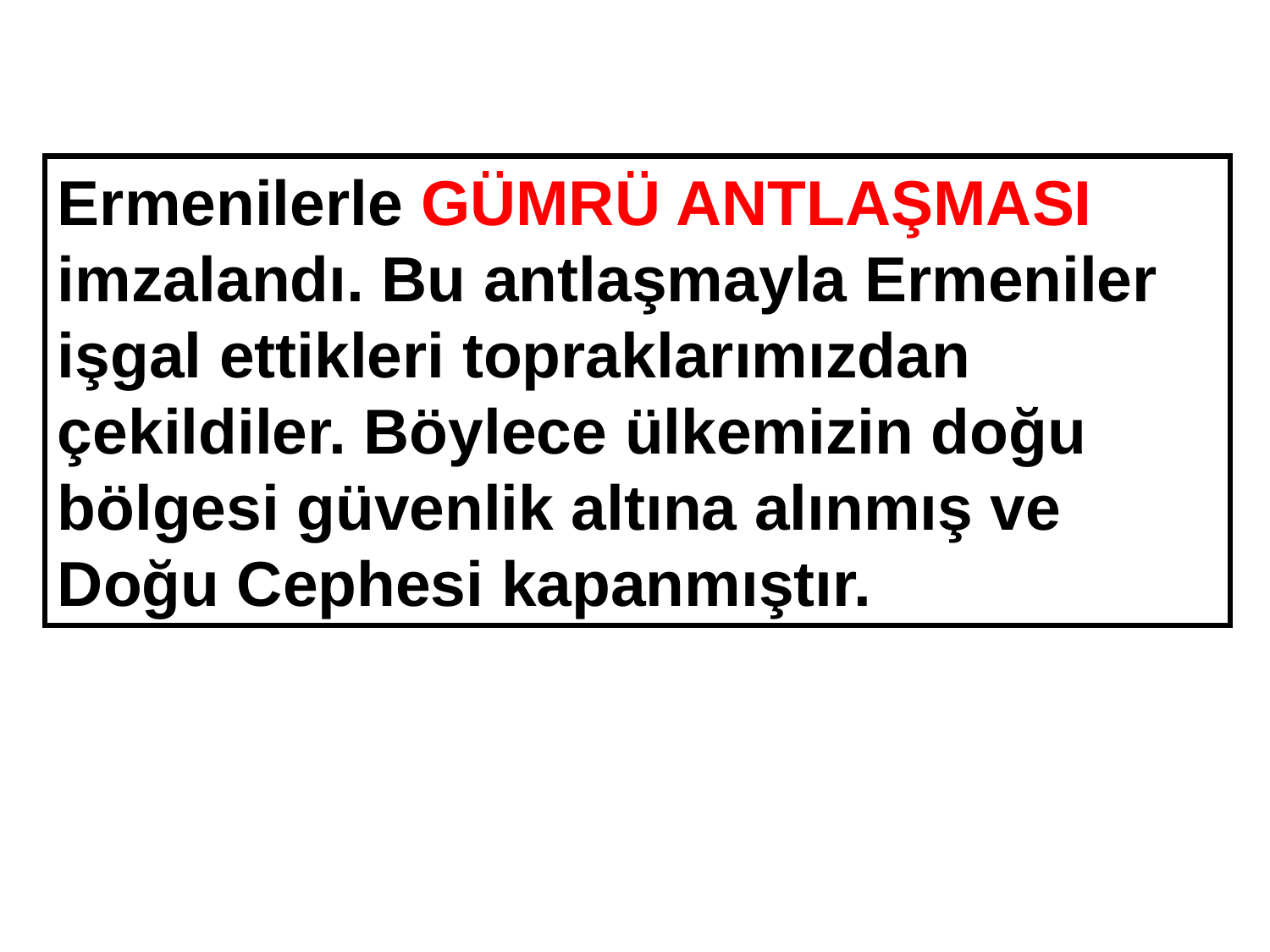

Ermenilerle GÜMRÜ ANTLAŞMASI imzalandı. Bu antlaşmayla Ermeniler işgal ettikleri topraklarımızdan çekildiler. Böylece ülkemizin doğu bölgesi güvenlik altına alınmış ve Doğu Cephesi kapanmıştır.